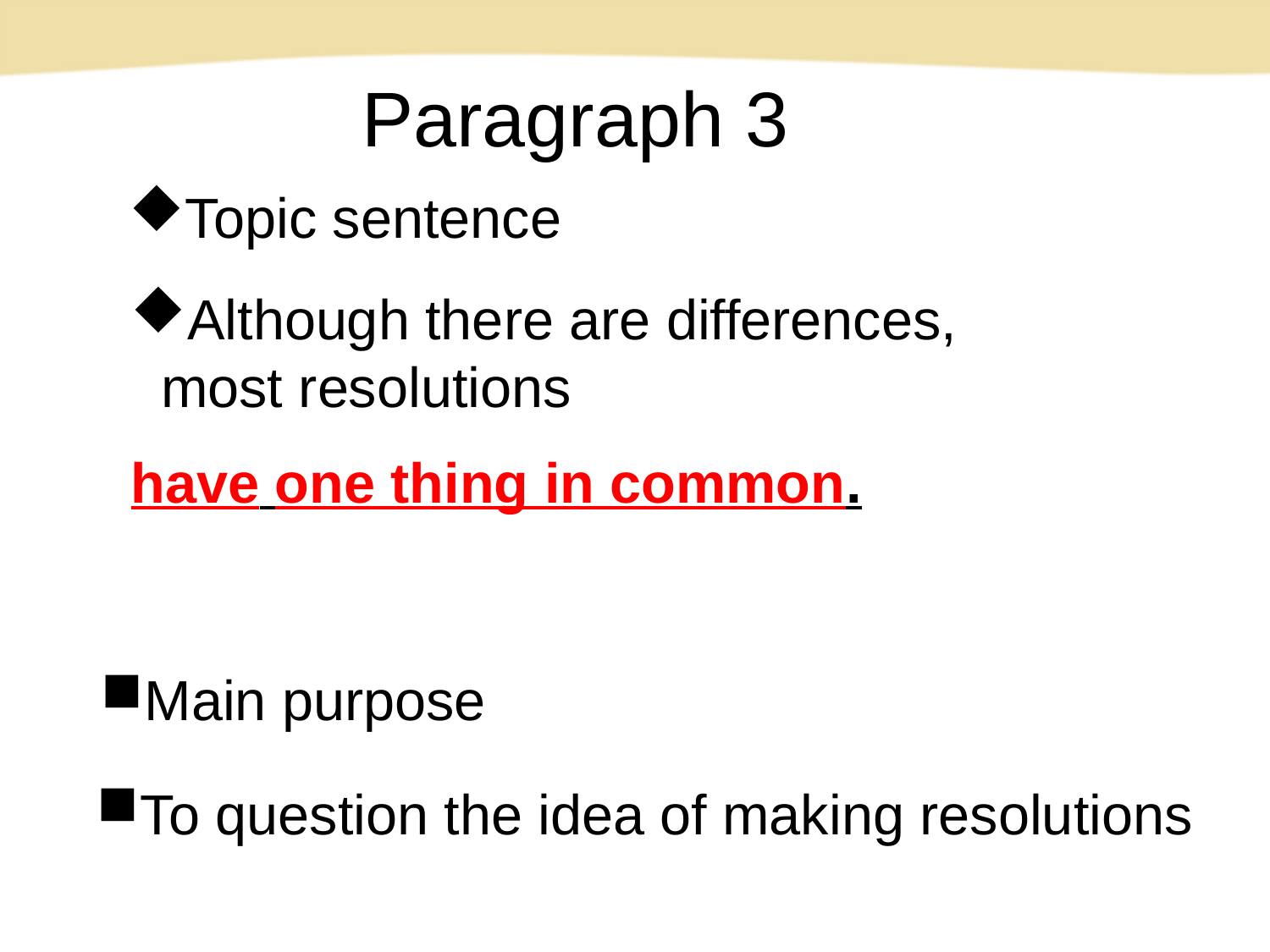

Paragraph 3
Topic sentence
Although there are differences, most resolutions
have one thing in common.
Main purpose
To question the idea of making resolutions